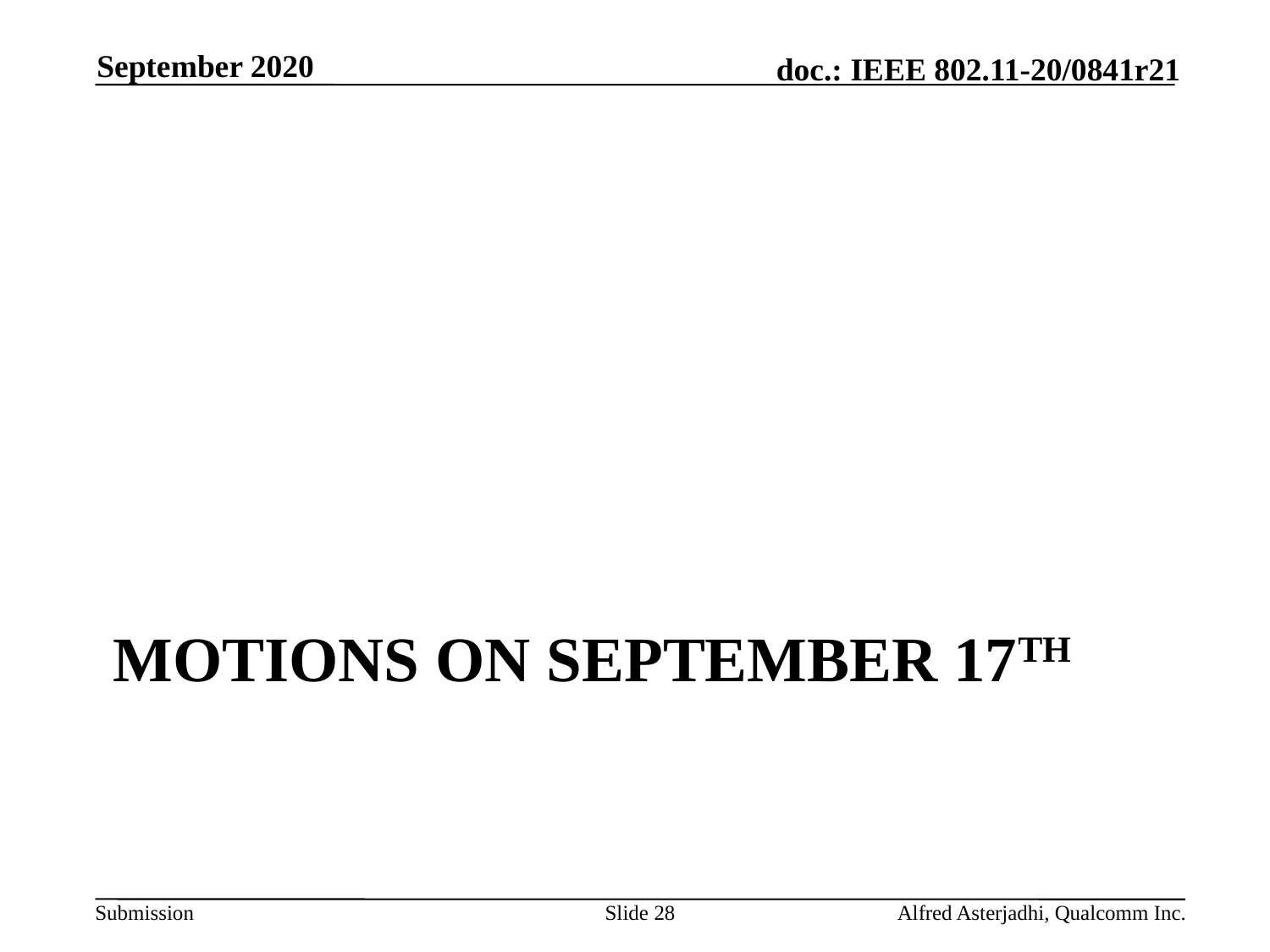

September 2020

# Motions on September 17th
Slide 28
Alfred Asterjadhi, Qualcomm Inc.